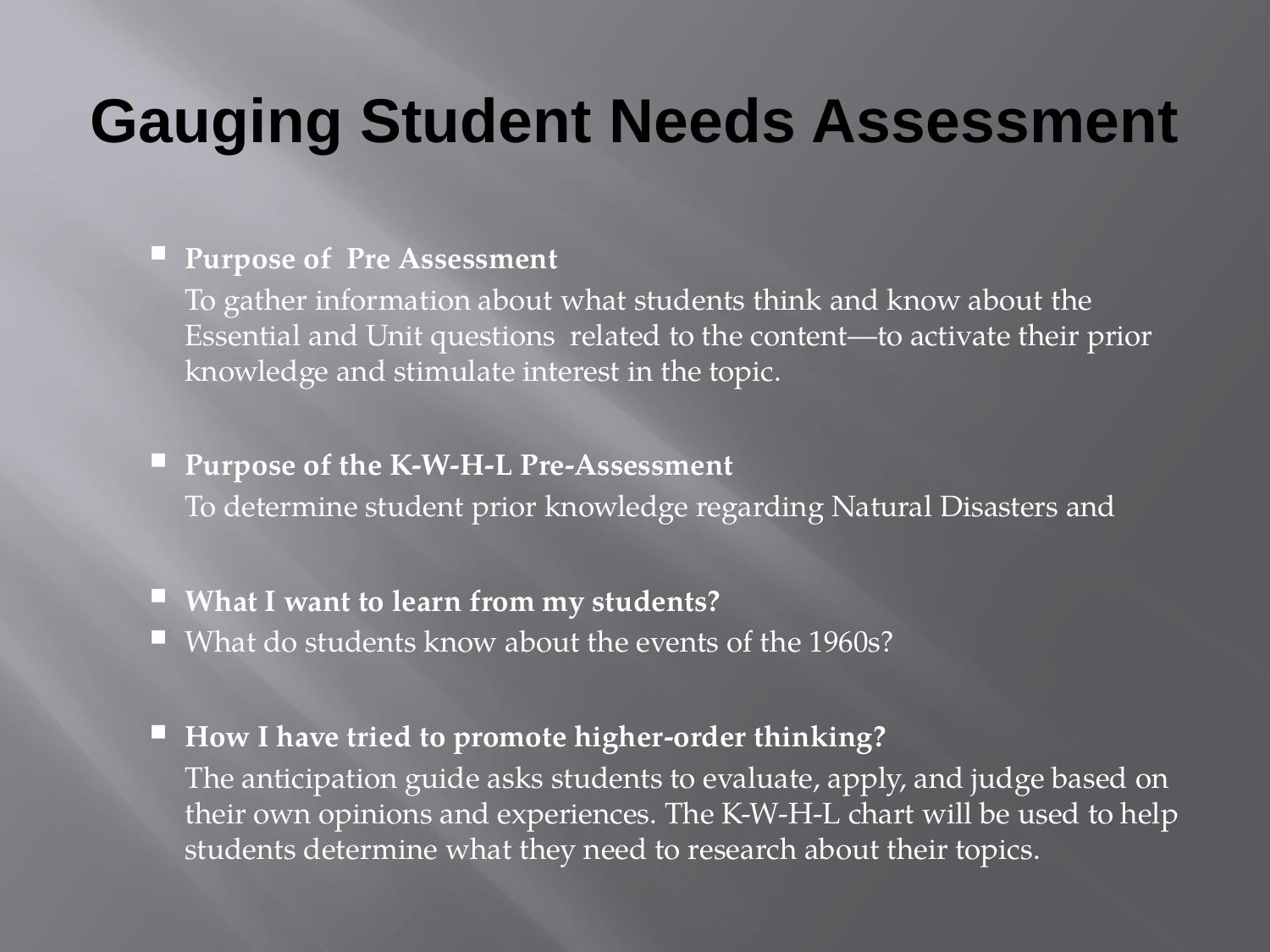

# Gauging Student Needs Assessment
Purpose of  Pre Assessment
	To gather information about what students think and know about the Essential and Unit questions  related to the content—to activate their prior knowledge and stimulate interest in the topic.

Purpose of the K-W-H-L Pre-Assessment
	To determine student prior knowledge regarding Natural Disasters and

What I want to learn from my students?
What do students know about the events of the 1960s?

How I have tried to promote higher-order thinking?
	The anticipation guide asks students to evaluate, apply, and judge based on their own opinions and experiences. The K-W-H-L chart will be used to help students determine what they need to research about their topics.